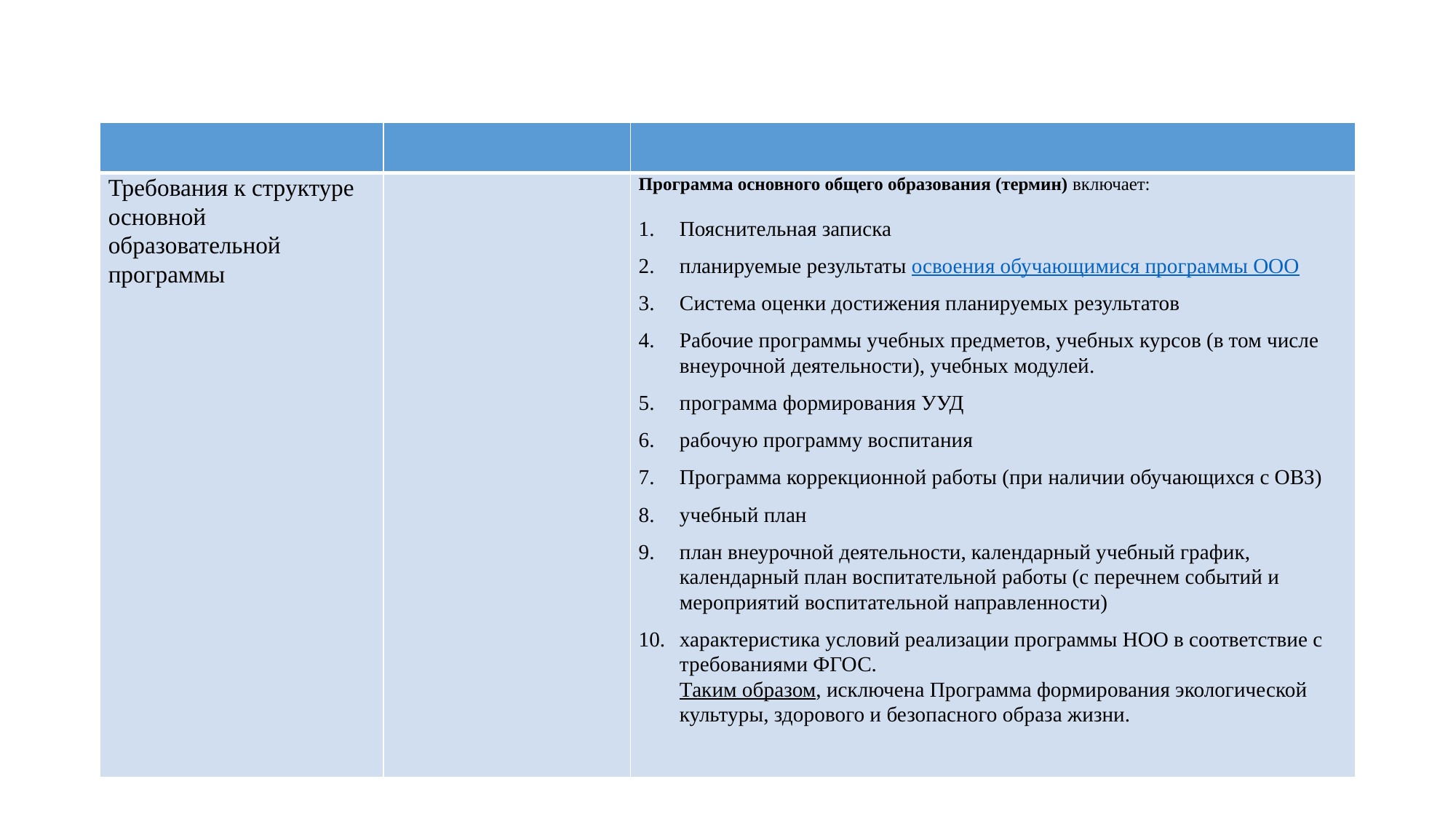

#
|  |  |  |
| --- | --- | --- |
| Требования к структуре основной образовательной программы |  | Программа основного общего образования (термин) включает: Пояснительная записка планируемые результаты освоения обучающимися программы ООО Система оценки достижения планируемых результатов Рабочие программы учебных предметов, учебных курсов (в том числе внеурочной деятельности), учебных модулей. программа формирования УУД рабочую программу воспитания Программа коррекционной работы (при наличии обучающихся с ОВЗ) учебный план план внеурочной деятельности, календарный учебный график, календарный план воспитательной работы (с перечнем событий и мероприятий воспитательной направленности) характеристика условий реализации программы НОО в соответствие с требованиями ФГОС. Таким образом, исключена Программа формирования экологической культуры, здорового и безопасного образа жизни. |